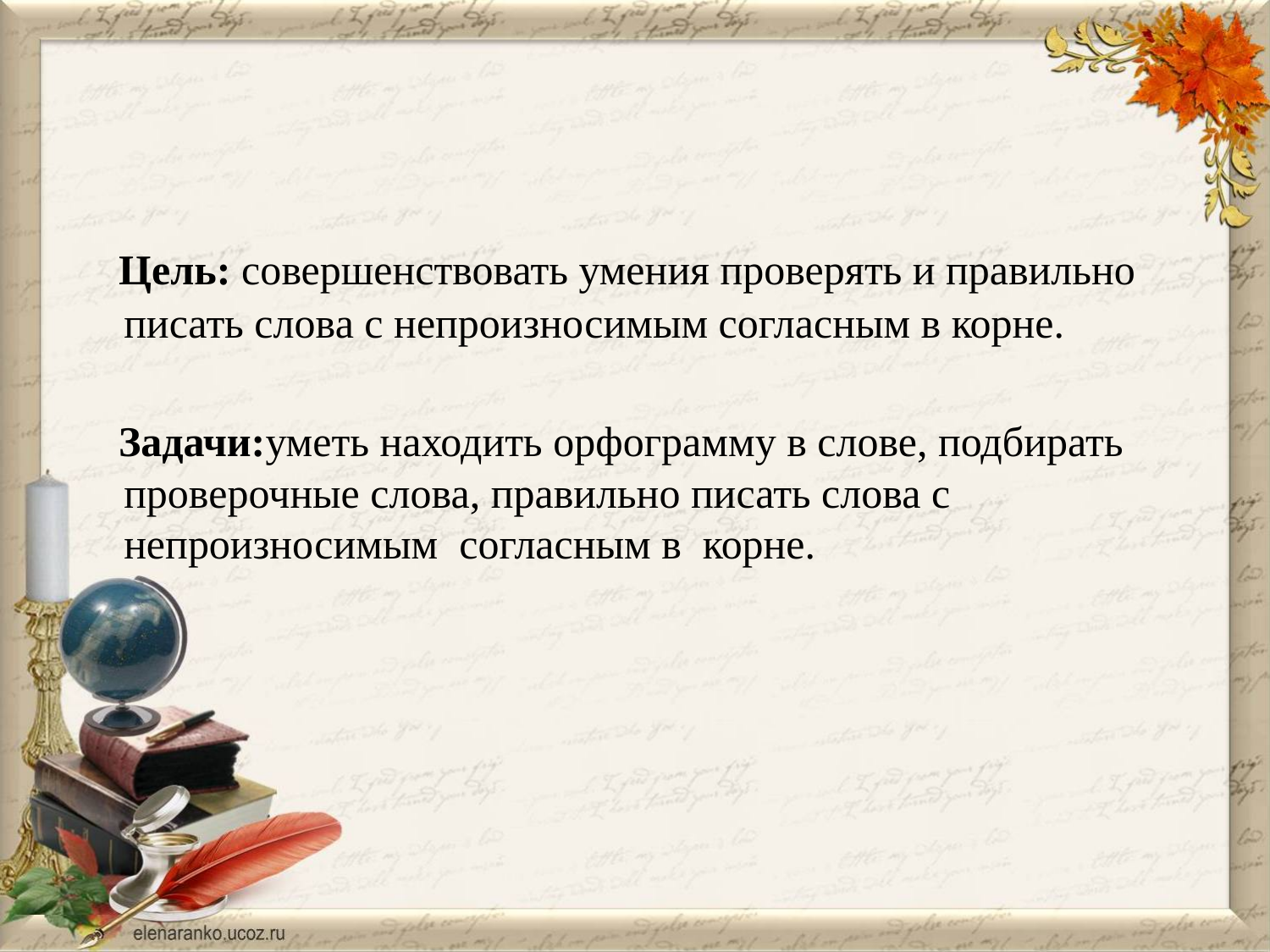

#
   Цель: совершенствовать умения проверять и правильно писать слова с непроизносимым согласным в корне.

    Задачи:уметь находить орфограмму в слове, подбирать  проверочные слова, правильно писать слова с непроизносимым  согласным в  корне.